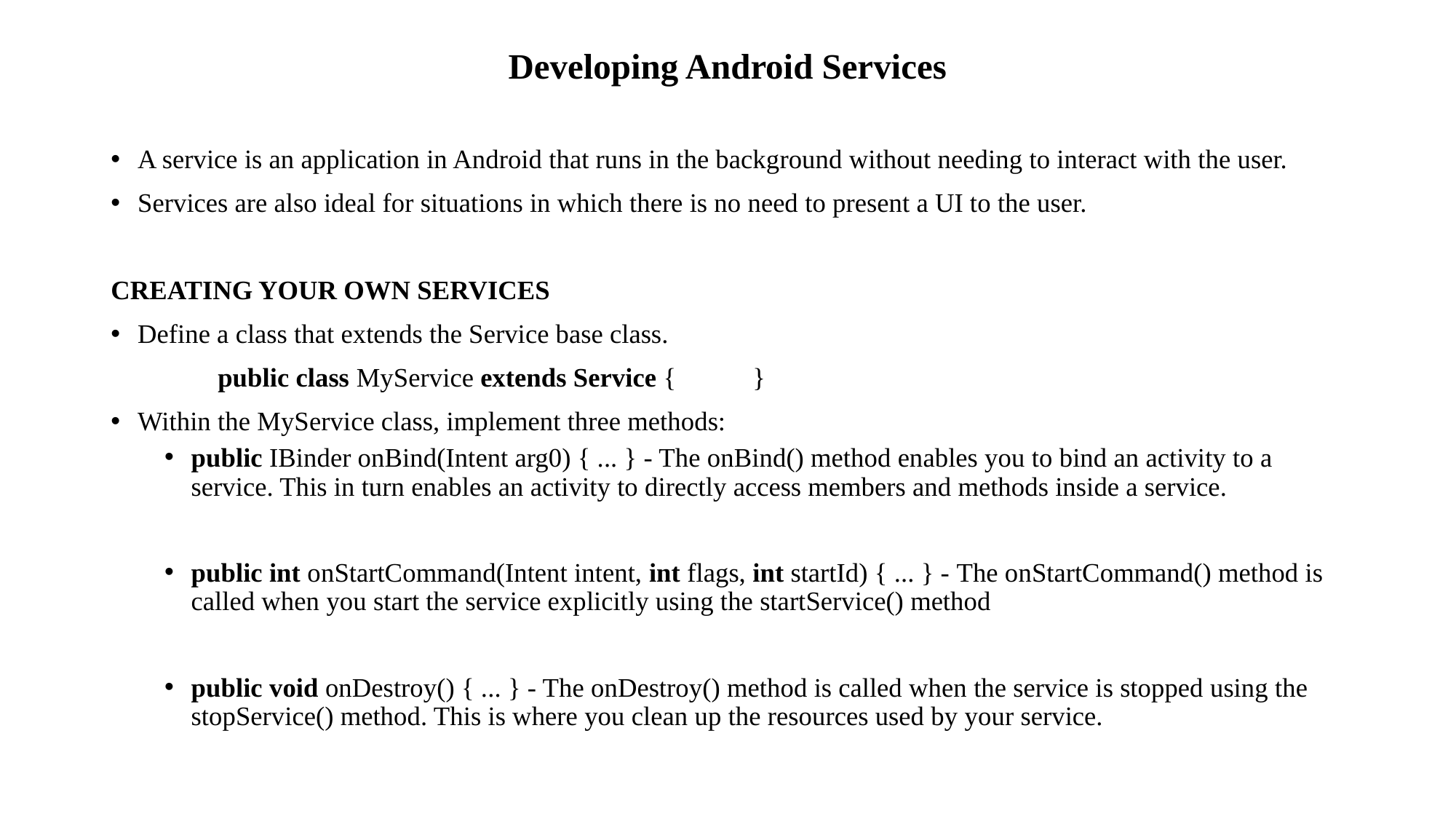

Developing Android Services

A service is an application in Android that runs in the background without needing to interact with the user.
Services are also ideal for situations in which there is no need to present a UI to the user.

CREATING YOUR OWN SERVICES
Define a class that extends the Service base class.
		public class MyService extends Service {	}
Within the MyService class, implement three methods:
public IBinder onBind(Intent arg0) { ... } - The onBind() method enables you to bind an activity to a service. This in turn enables an activity to directly access members and methods inside a service.

public int onStartCommand(Intent intent, int flags, int startId) { ... } - The onStartCommand() method is called when you start the service explicitly using the startService() method

public void onDestroy() { ... } - The onDestroy() method is called when the service is stopped using the stopService() method. This is where you clean up the resources used by your service.